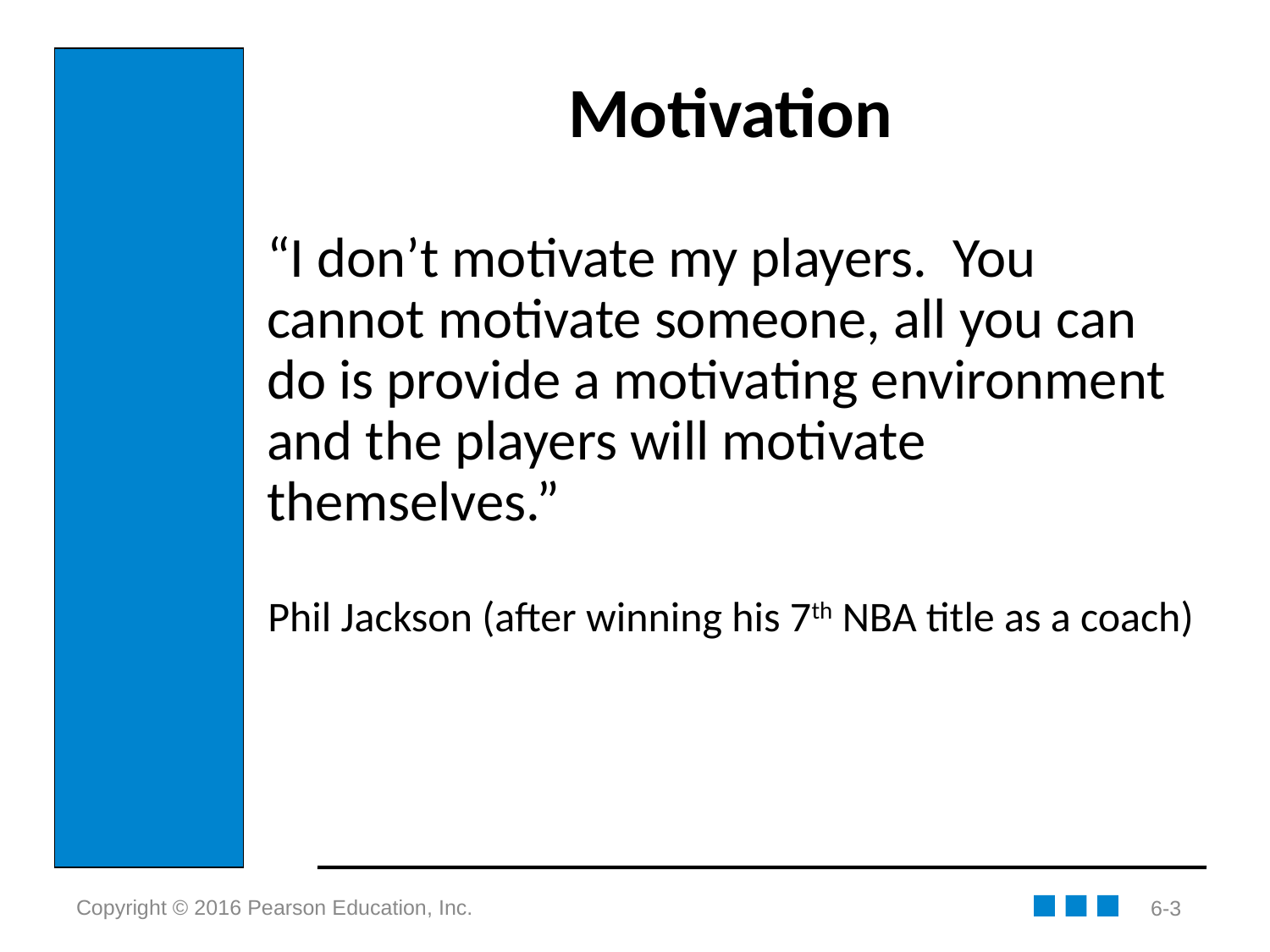

# Motivation

“I don’t motivate my players.  You cannot motivate someone, all you can do is provide a motivating environment and the players will motivate themselves.”

Phil Jackson (after winning his 7th NBA title as a coach)

6-3
Copyright © 2016 Pearson Education, Inc.